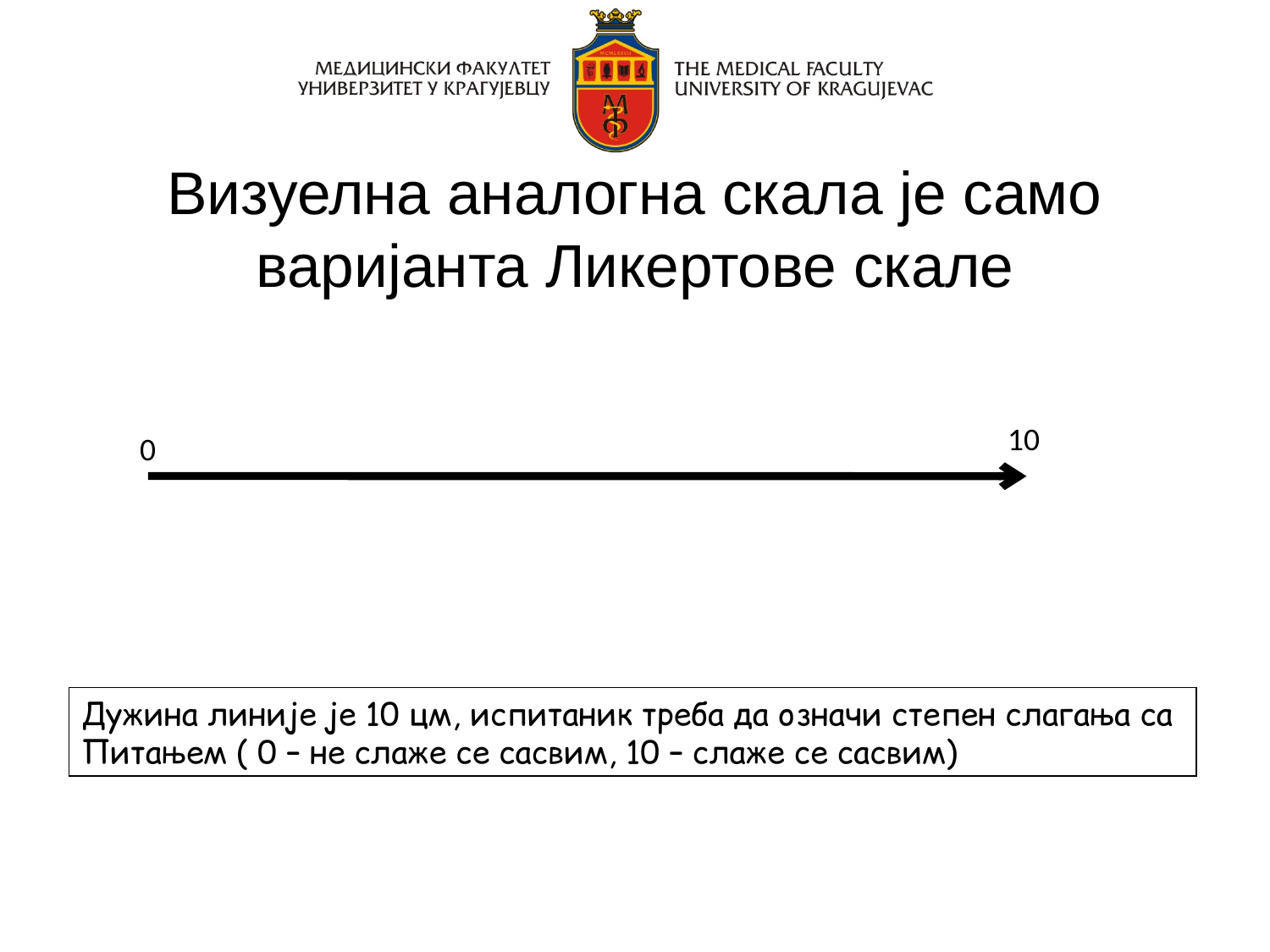

# Визуелна аналогна скала је само варијанта Ликертове скале
10
0
Дужина линије је 10 цм, испитаник треба да означи степен слагања са
Питањем ( 0 – не слаже се сасвим, 10 – слаже се сасвим)